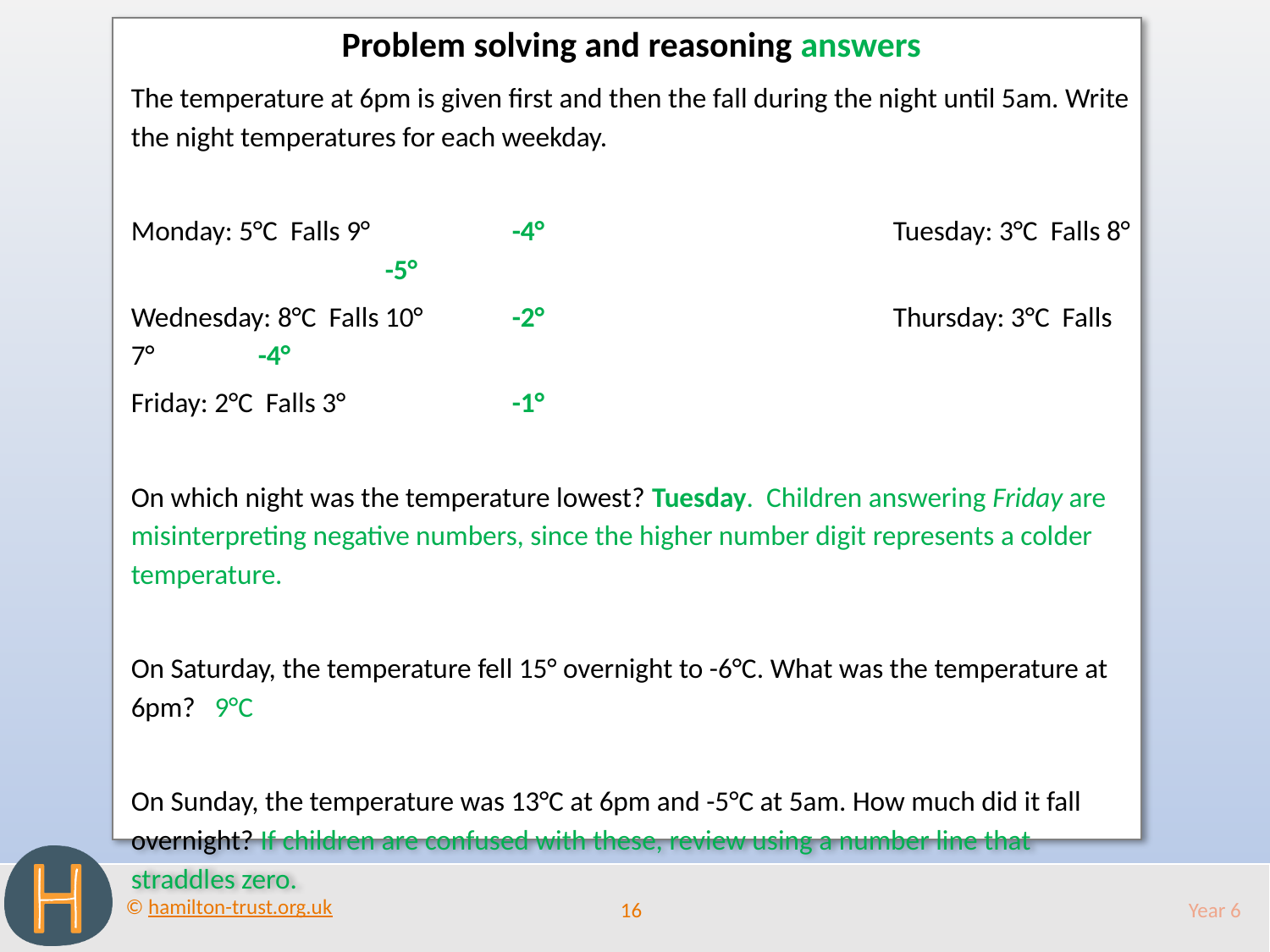

Problem solving and reasoning answers
The temperature at 6pm is given first and then the fall during the night until 5am. Write the night temperatures for each weekday.

Monday: 5°C  Falls 9°		-4°			Tuesday: 3°C  Falls 8° 		-5°
Wednesday: 8°C  Falls 10°	-2°			Thursday: 3°C  Falls 7° 	-4°
Friday: 2°C  Falls 3°		-1°

On which night was the temperature lowest? Tuesday.  Children answering Friday are misinterpreting negative numbers, since the higher number digit represents a colder temperature.

On Saturday, the temperature fell 15° overnight to -6°C. What was the temperature at 6pm?   9°C

On Sunday, the temperature was 13°C at 6pm and -5°C at 5am. How much did it fall overnight? If children are confused with these, review using a number line that straddles zero.

16
Year 6